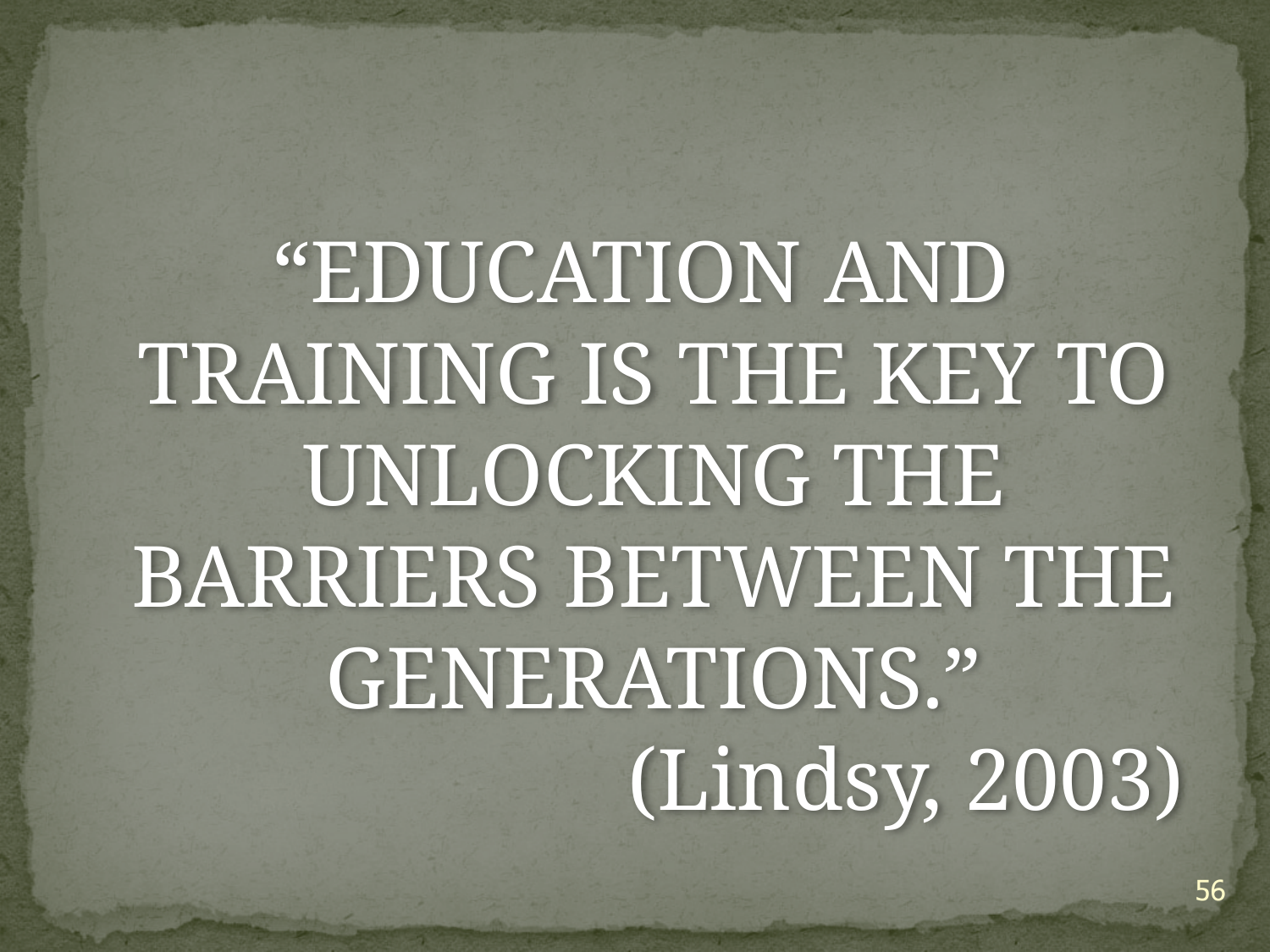

#
 “EDUCATION AND TRAINING IS THE KEY TO UNLOCKING THE BARRIERS BETWEEN THE GENERATIONS.”
                       (Lindsy, 2003)
56